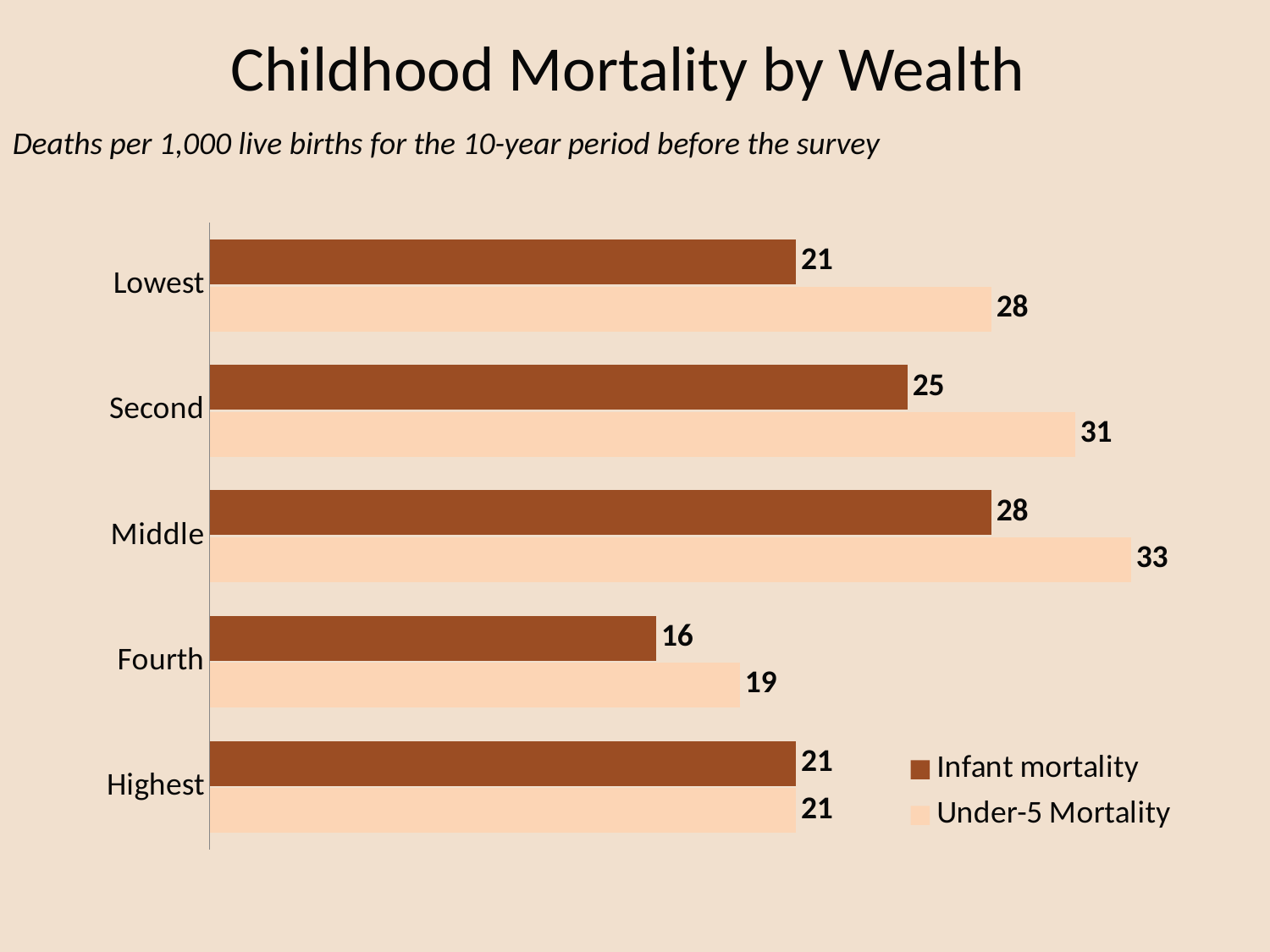

# Childhood Mortality by Wealth
Deaths per 1,000 live births for the 10-year period before the survey

### Chart

| Category | Under-5 Mortality | Infant mortality |
|---|---|---|
| Highest | 21.0 | 21.0 |
| Fourth | 19.0 | 16.0 |
| Middle | 33.0 | 28.0 |
| Second | 31.0 | 25.0 |
| Lowest | 28.0 | 21.0 |